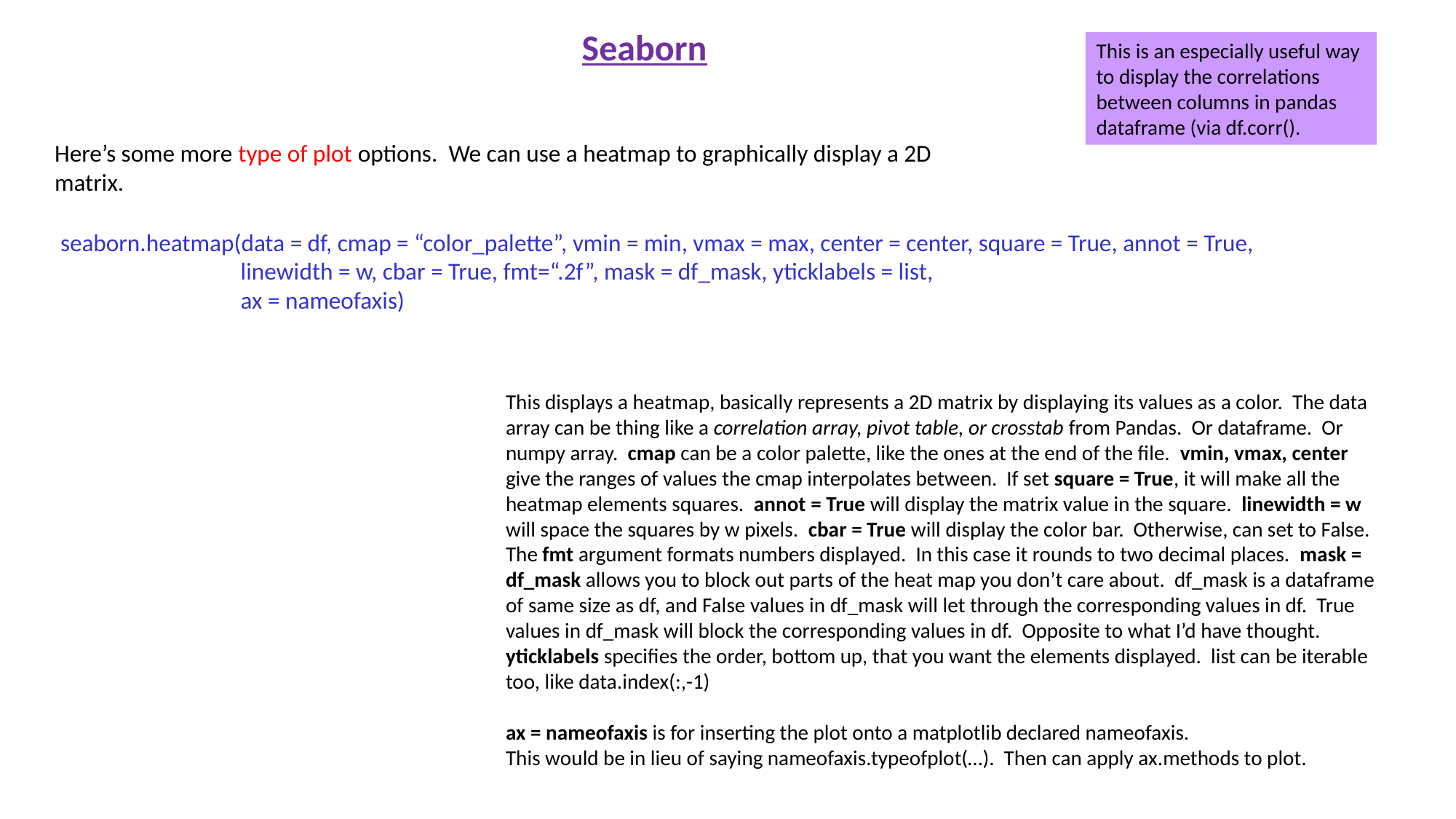

Seaborn
This is an especially useful way to display the correlations between columns in pandas dataframe (via df.corr().
Here’s some more type of plot options.  We can use a heatmap to graphically display a 2D matrix.
seaborn.heatmap(data = df, cmap = “color_palette”, vmin = min, vmax = max, center = center, square = True, annot = True,
                                 linewidth = w, cbar = True, fmt=“.2f”, mask = df_mask, yticklabels = list,
                                 ax = nameofaxis)
This displays a heatmap, basically represents a 2D matrix by displaying its values as a color.  The data array can be thing like a correlation array, pivot table, or crosstab from Pandas.  Or dataframe.  Or numpy array.  cmap can be a color palette, like the ones at the end of the file.  vmin, vmax, center give the ranges of values the cmap interpolates between.  If set square = True, it will make all the heatmap elements squares.  annot = True will display the matrix value in the square.  linewidth = w will space the squares by w pixels.  cbar = True will display the color bar.  Otherwise, can set to False.  The fmt argument formats numbers displayed.  In this case it rounds to two decimal places.  mask = df_mask allows you to block out parts of the heat map you don’t care about.  df_mask is a dataframe of same size as df, and False values in df_mask will let through the corresponding values in df.  True values in df_mask will block the corresponding values in df.  Opposite to what I’d have thought.  yticklabels specifies the order, bottom up, that you want the elements displayed.  list can be iterable too, like data.index(:,-1)

ax = nameofaxis is for inserting the plot onto a matplotlib declared nameofaxis.
This would be in lieu of saying nameofaxis.typeofplot(…).  Then can apply ax.methods to plot.